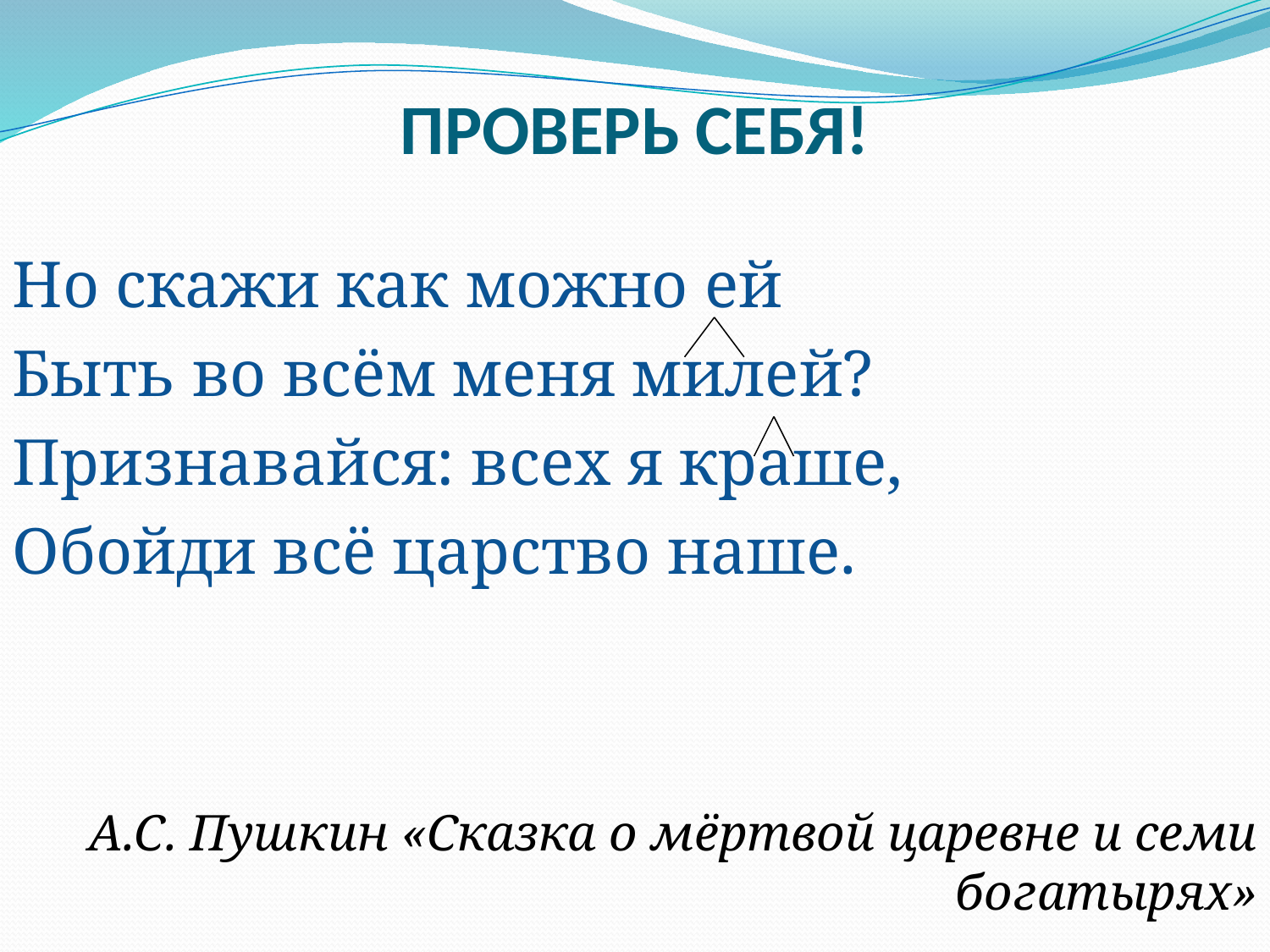

# ПРОВЕРЬ СЕБЯ!
Но скажи как можно ей
Быть во всём меня милей?
Признавайся: всех я краше,
Обойди всё царство наше.

А.С. Пушкин «Сказка о мёртвой царевне и семи богатырях»